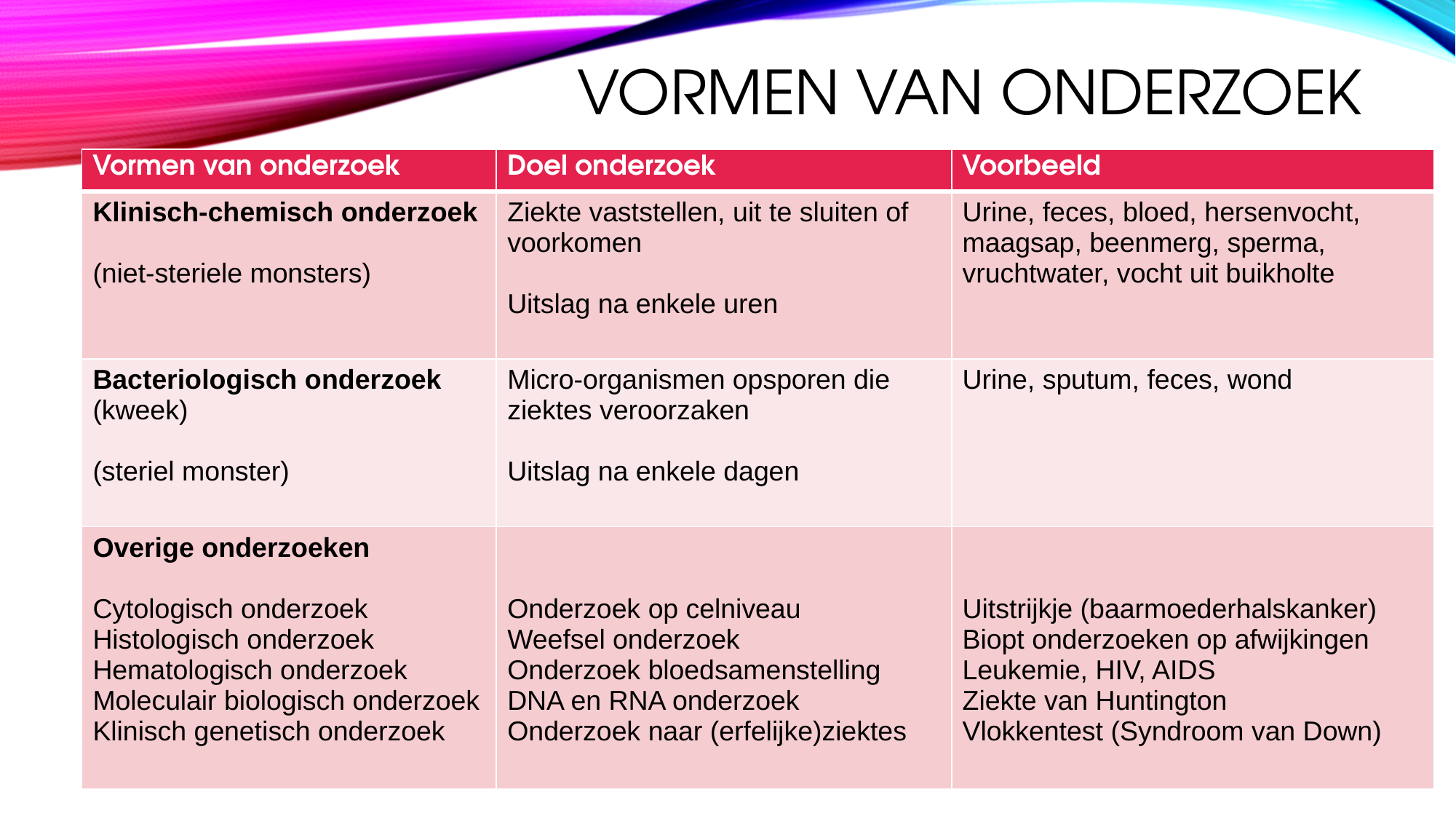

# vormen van onderzoek
| Vormen van onderzoek | Doel onderzoek | Voorbeeld |
| --- | --- | --- |
| Klinisch-chemisch onderzoek (niet-steriele monsters) | Ziekte vaststellen, uit te sluiten of voorkomen Uitslag na enkele uren | Urine, feces, bloed, hersenvocht, maagsap, beenmerg, sperma, vruchtwater, vocht uit buikholte |
| Bacteriologisch onderzoek (kweek) (steriel monster) | Micro-organismen opsporen die ziektes veroorzaken Uitslag na enkele dagen | Urine, sputum, feces, wond |
| Overige onderzoeken Cytologisch onderzoek Histologisch onderzoek Hematologisch onderzoek Moleculair biologisch onderzoek Klinisch genetisch onderzoek | Onderzoek op celniveau Weefsel onderzoek Onderzoek bloedsamenstelling DNA en RNA onderzoek Onderzoek naar (erfelijke)ziektes | Uitstrijkje (baarmoederhalskanker) Biopt onderzoeken op afwijkingen Leukemie, HIV, AIDS Ziekte van Huntington Vlokkentest (Syndroom van Down) |